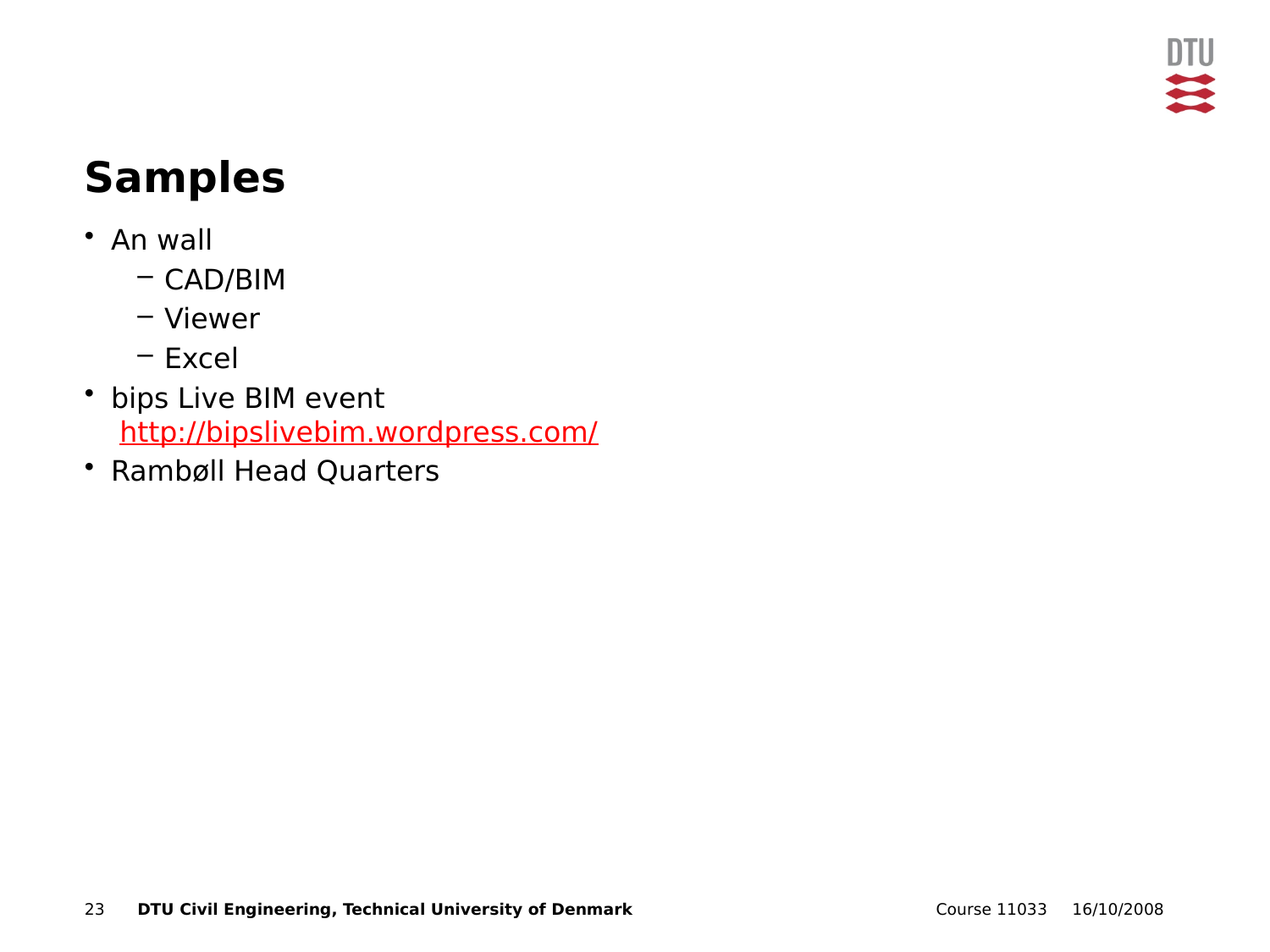

# Samples
An wall
CAD/BIM
Viewer
Excel
bips Live BIM event
 http://bipslivebim.wordpress.com/
Rambøll Head Quarters